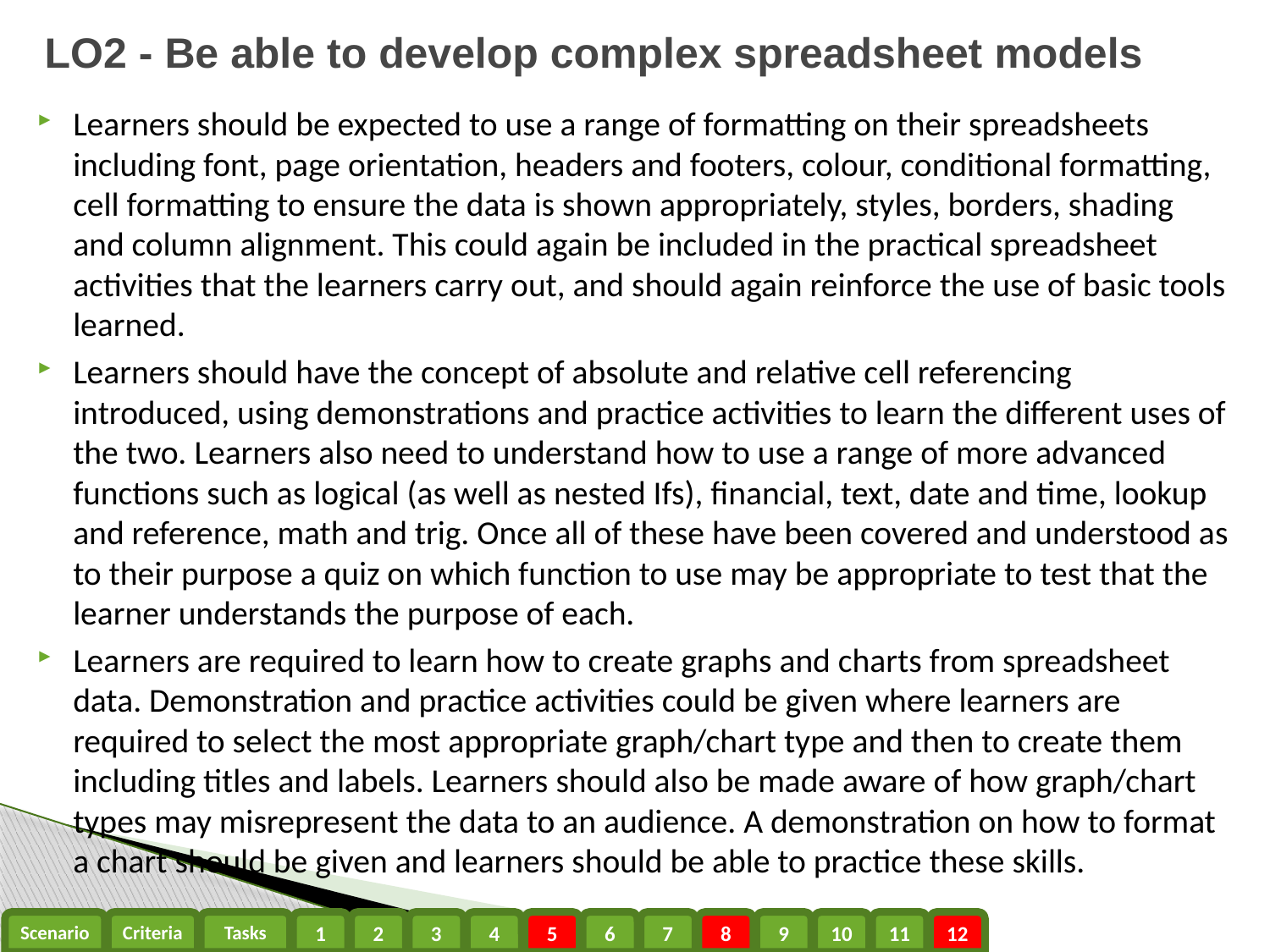

# LO2 - Be able to develop complex spreadsheet models
Learners should be expected to use a range of formatting on their spreadsheets including font, page orientation, headers and footers, colour, conditional formatting, cell formatting to ensure the data is shown appropriately, styles, borders, shading and column alignment. This could again be included in the practical spreadsheet activities that the learners carry out, and should again reinforce the use of basic tools learned.
Learners should have the concept of absolute and relative cell referencing introduced, using demonstrations and practice activities to learn the different uses of the two. Learners also need to understand how to use a range of more advanced functions such as logical (as well as nested Ifs), financial, text, date and time, lookup and reference, math and trig. Once all of these have been covered and understood as to their purpose a quiz on which function to use may be appropriate to test that the learner understands the purpose of each.
Learners are required to learn how to create graphs and charts from spreadsheet data. Demonstration and practice activities could be given where learners are required to select the most appropriate graph/chart type and then to create them including titles and labels. Learners should also be made aware of how graph/chart types may misrepresent the data to an audience. A demonstration on how to format a chart should be given and learners should be able to practice these skills.